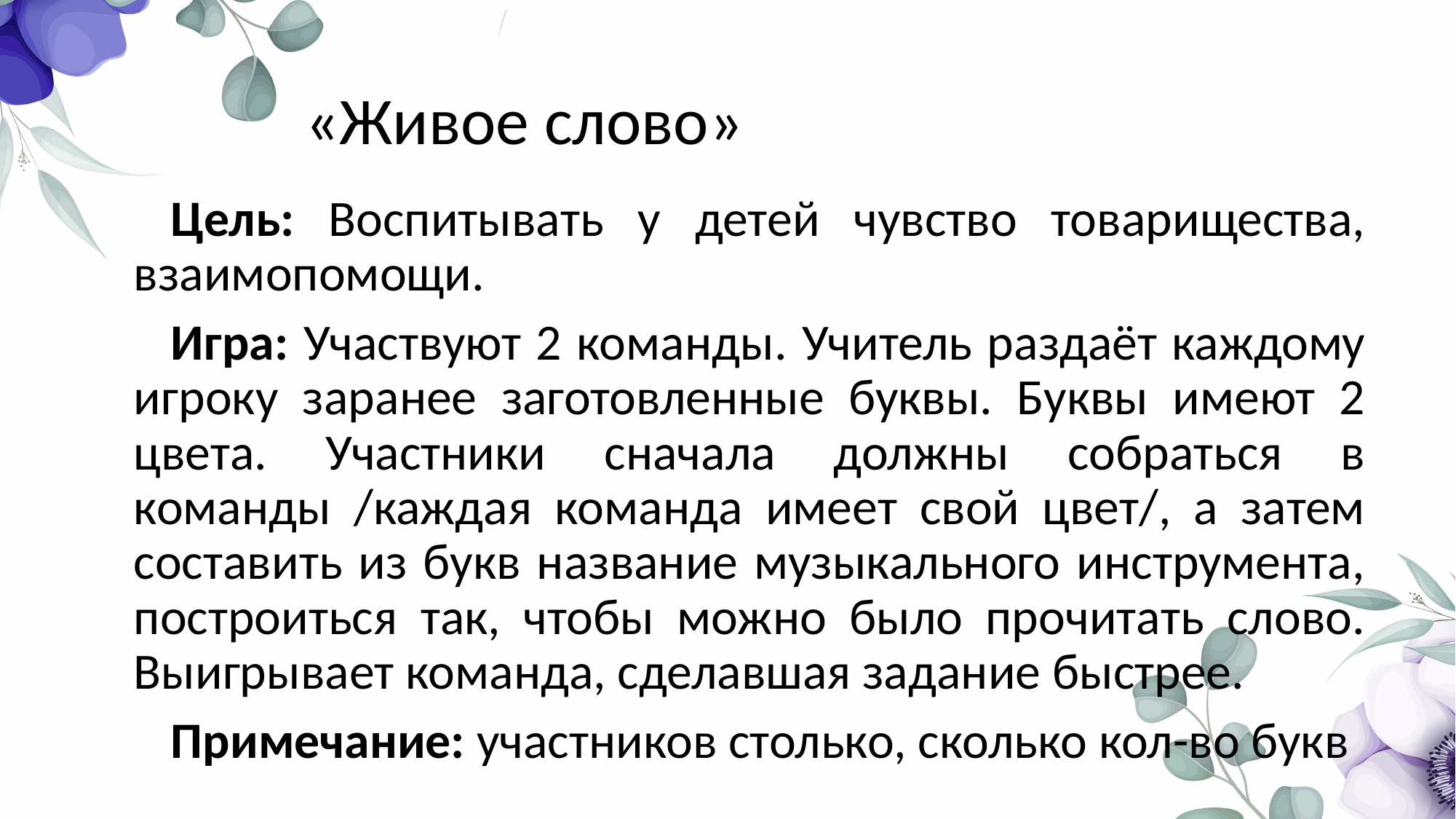

# «Живое слово»
Цель: Воспитывать у детей чувство товарищества, взаимопомощи.
Игра: Участвуют 2 команды. Учитель раздаёт каждому игроку заранее заготовленные буквы. Буквы имеют 2 цвета. Участники сначала должны собраться в команды /каждая команда имеет свой цвет/, а затем составить из букв название музыкального инструмента, построиться так, чтобы можно было прочитать слово. Выигрывает команда, сделавшая задание быстрее.
Примечание: участников столько, сколько кол-во букв